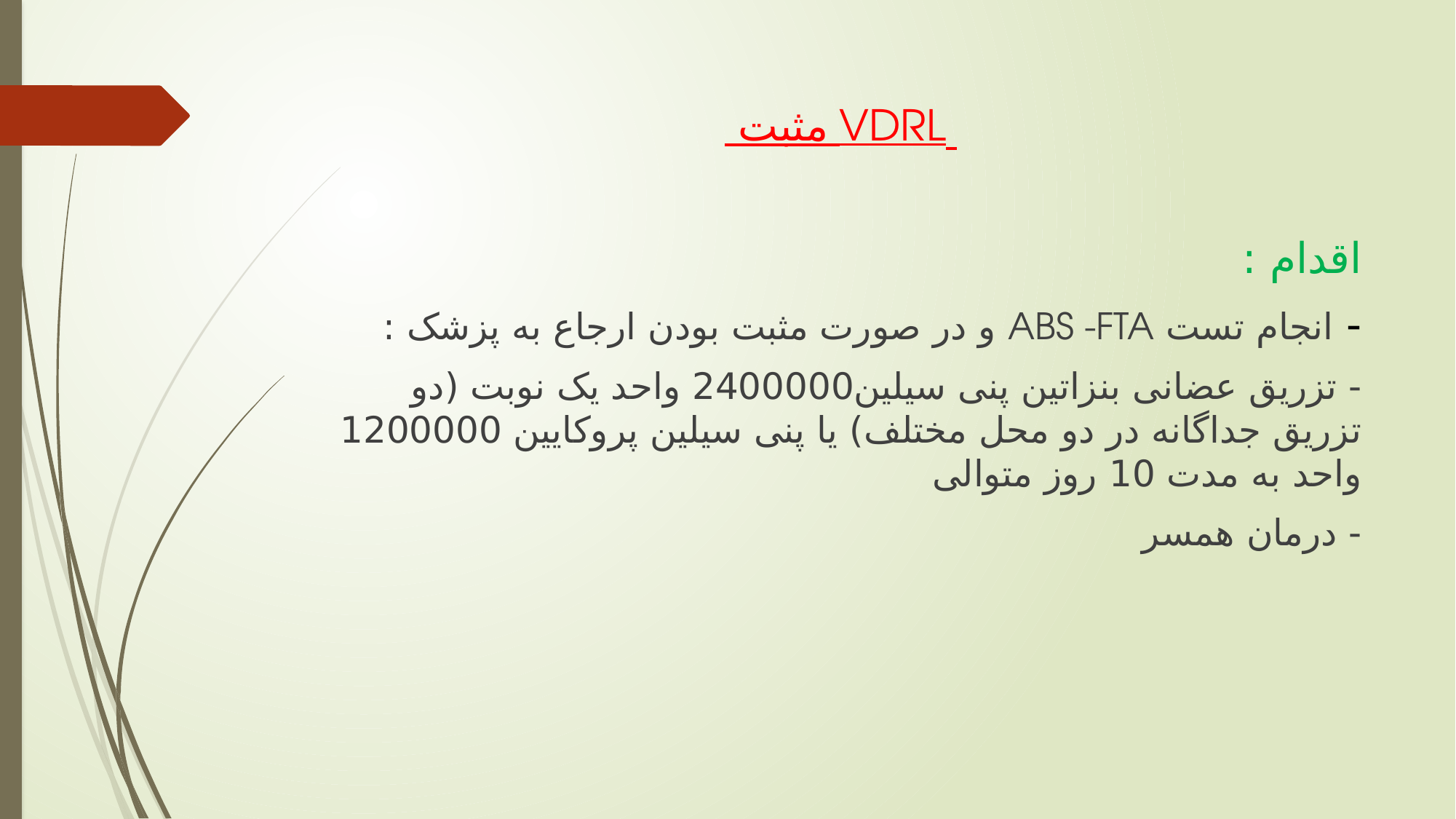

VDRL مثبت

اقدام :
- انجام تست ABS -FTA و در صورت مثبت بودن ارجاع به پزشک :
- تزريق عضانی بنزاتین پنی سیلین2400000 واحد يک نوبت (دو تزريق جداگانه در دو محل مختلف) يا پنی سیلین پروكايین 1200000 واحد به مدت 10 روز متوالی
- درمان همسر